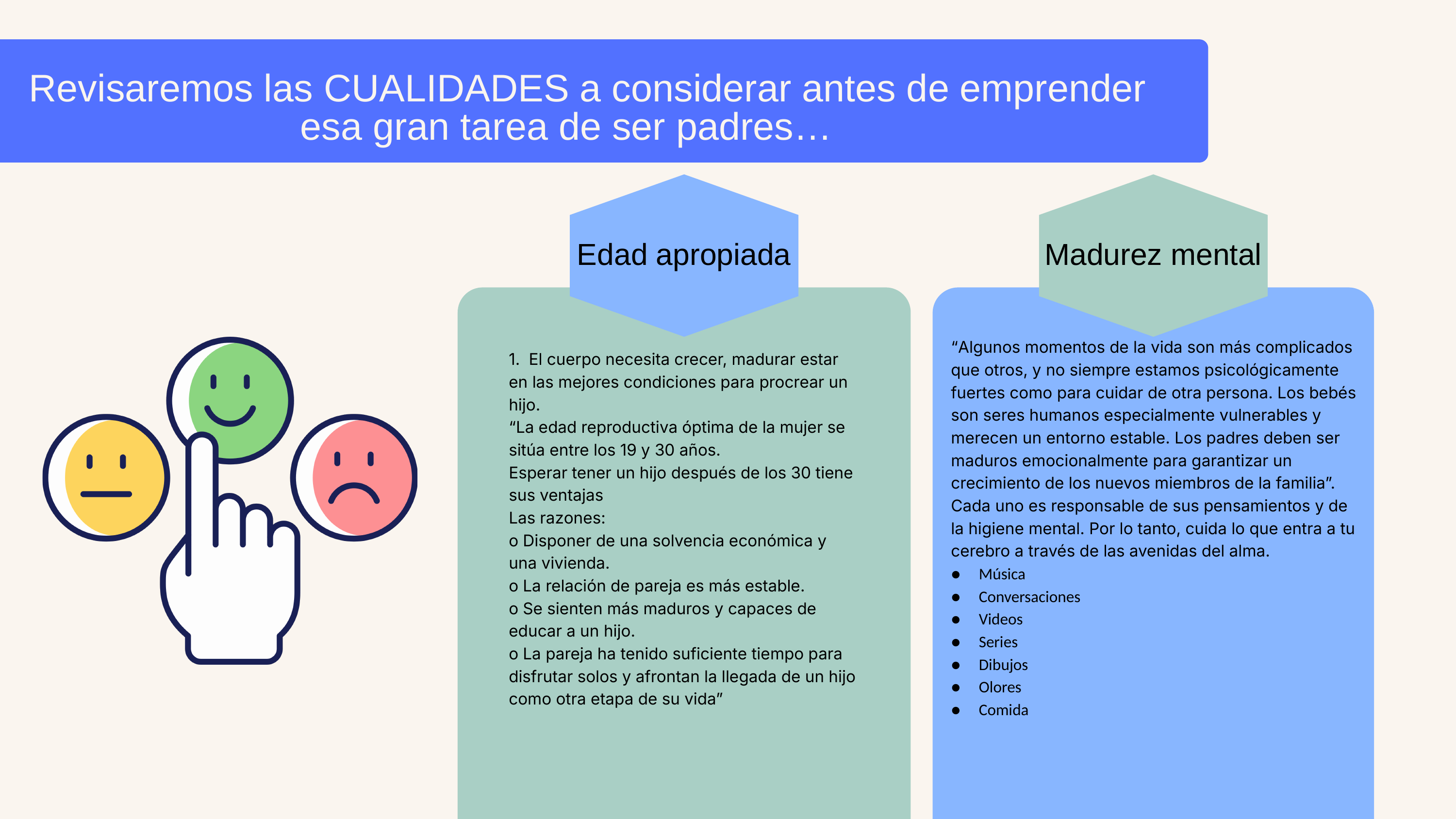

Revisaremos las CUALIDADES a considerar antes de emprender
esa gran tarea de ser padres…

Edad apropiada

Madurez mental

“Algunos momentos de la vida son más complicados que otros, y no siempre estamos psicológicamente fuertes como para cuidar de otra persona. Los bebés son seres humanos especialmente vulnerables y merecen un entorno estable. Los padres deben ser maduros emocionalmente para garantizar un crecimiento de los nuevos miembros de la familia”.
Cada uno es responsable de sus pensamientos y de la higiene mental. Por lo tanto, cuida lo que entra a tu cerebro a través de las avenidas del alma.
●     Música
●     Conversaciones
●     Videos
●     Series
●     Dibujos
●     Olores
●     Comida

1.  El cuerpo necesita crecer, madurar estar en las mejores condiciones para procrear un hijo.
“La edad reproductiva óptima de la mujer se sitúa entre los 19 y 30 años.
Esperar tener un hijo después de los 30 tiene sus ventajas
Las razones:
o Disponer de una solvencia económica y una vivienda.
o La relación de pareja es más estable.
o Se sienten más maduros y capaces de educar a un hijo.
o La pareja ha tenido suficiente tiempo para disfrutar solos y afrontan la llegada de un hijo como otra etapa de su vida”